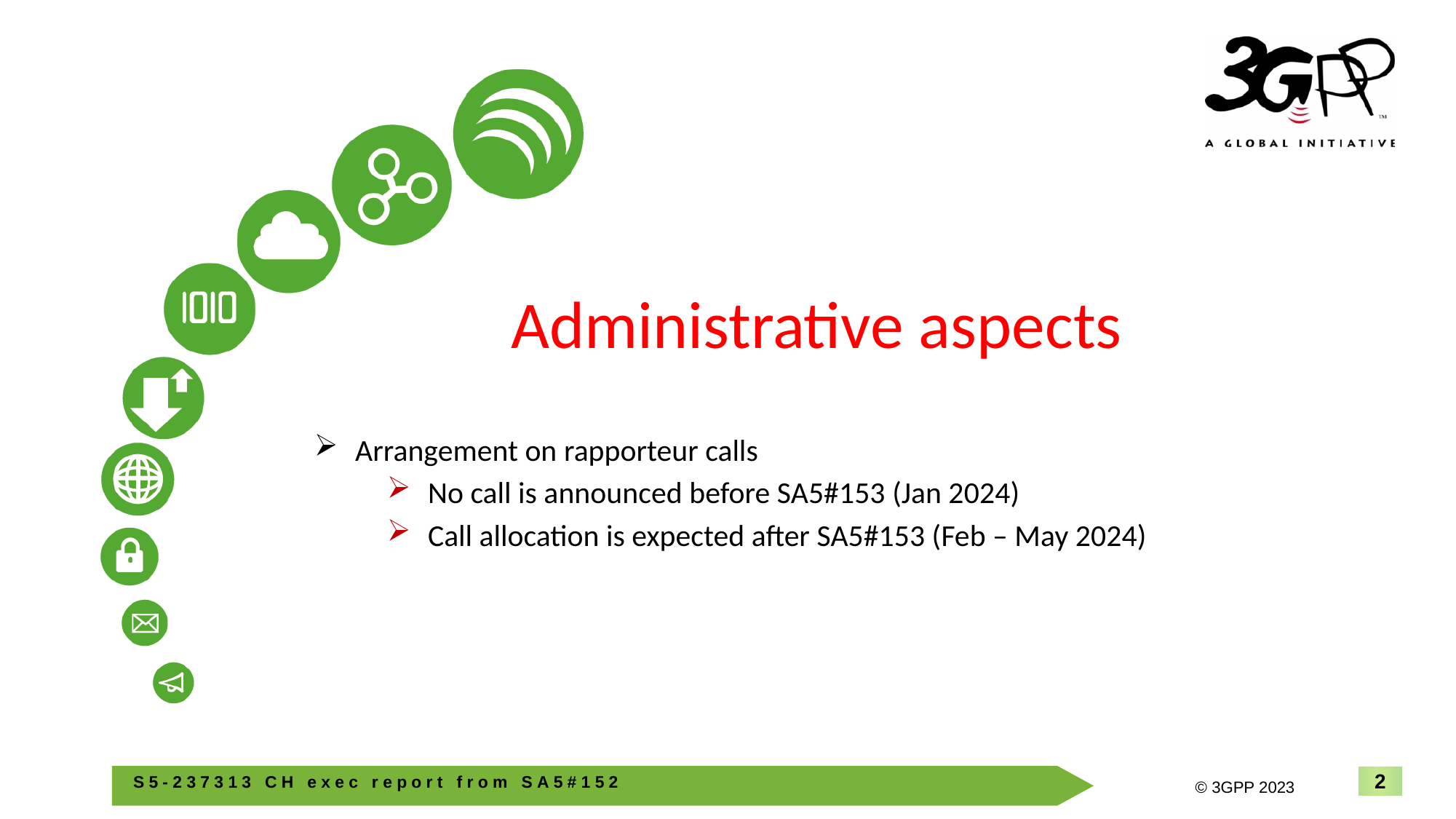

# Administrative aspects
Arrangement on rapporteur calls
No call is announced before SA5#153 (Jan 2024)
Call allocation is expected after SA5#153 (Feb – May 2024)